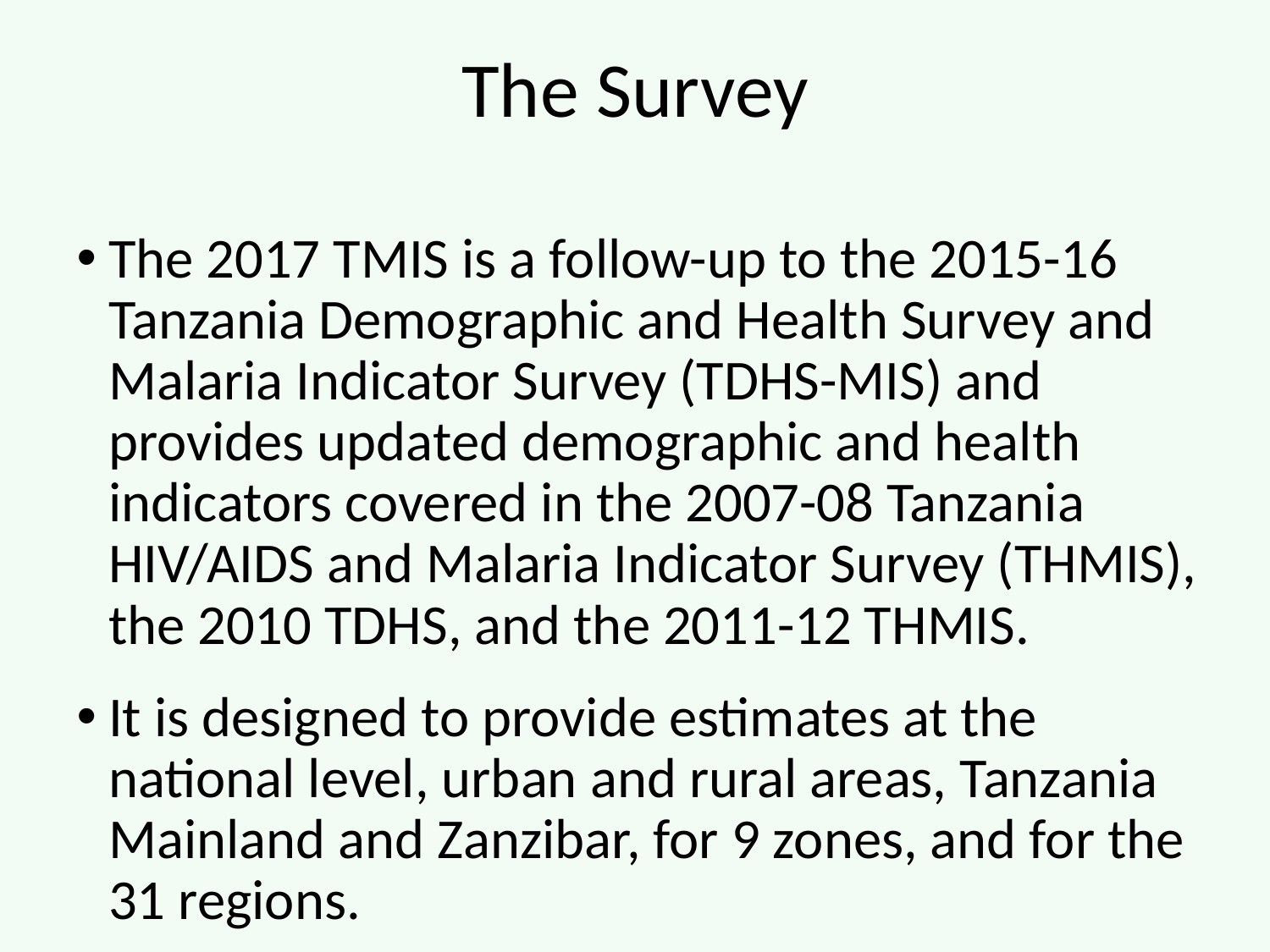

# The Survey
The 2017 TMIS is a follow-up to the 2015-16 Tanzania Demographic and Health Survey and Malaria Indicator Survey (TDHS-MIS) and provides updated demographic and health indicators covered in the 2007-08 Tanzania HIV/AIDS and Malaria Indicator Survey (THMIS), the 2010 TDHS, and the 2011-12 THMIS.
It is designed to provide estimates at the national level, urban and rural areas, Tanzania Mainland and Zanzibar, for 9 zones, and for the 31 regions.